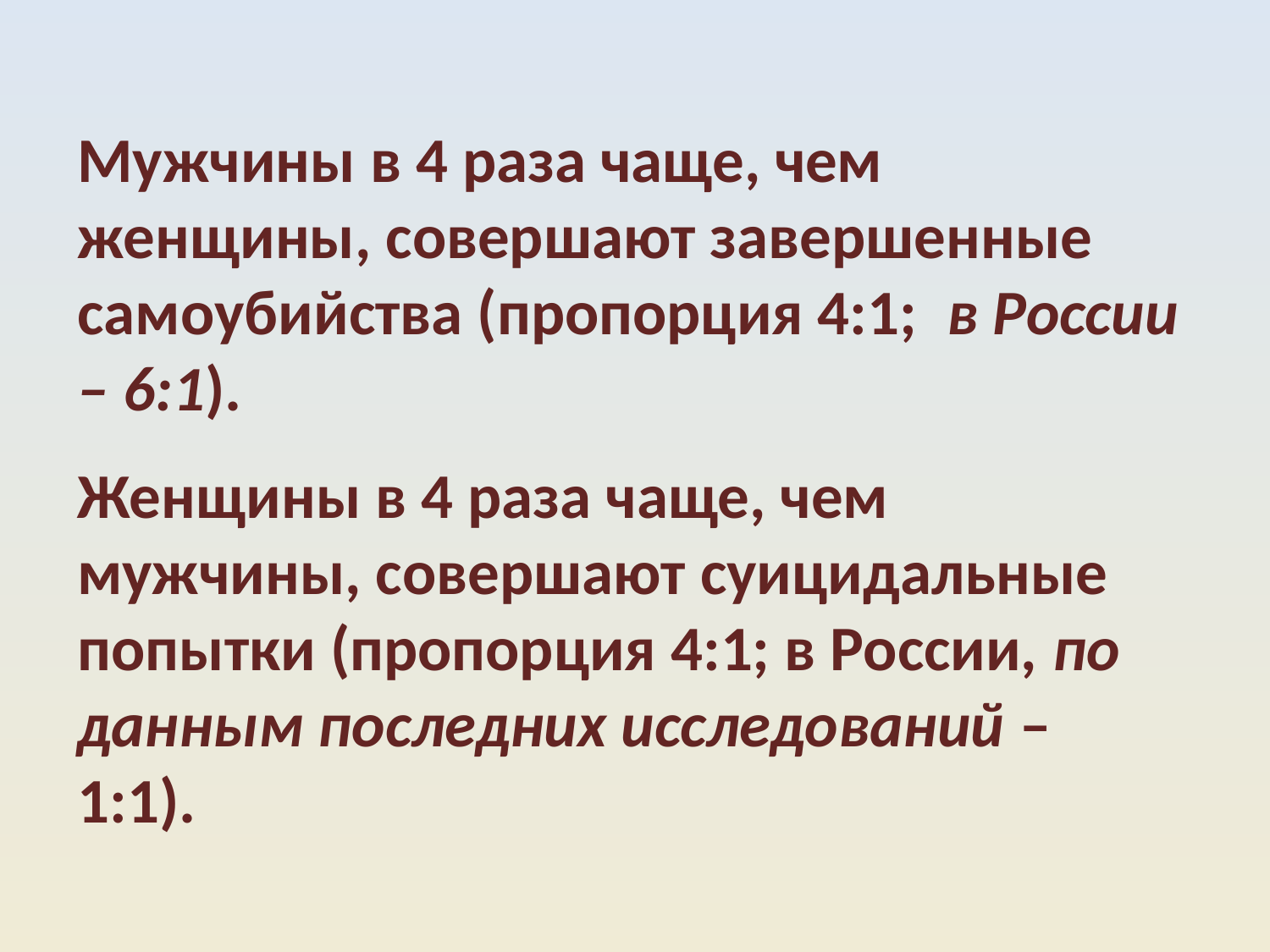

Мужчины в 4 раза чаще, чем женщины, совершают завершенные самоубийства (пропорция 4:1;  в России – 6:1).
Женщины в 4 раза чаще, чем мужчины, совершают суицидальные попытки (пропорция 4:1; в России, по данным последних исследований – 1:1).